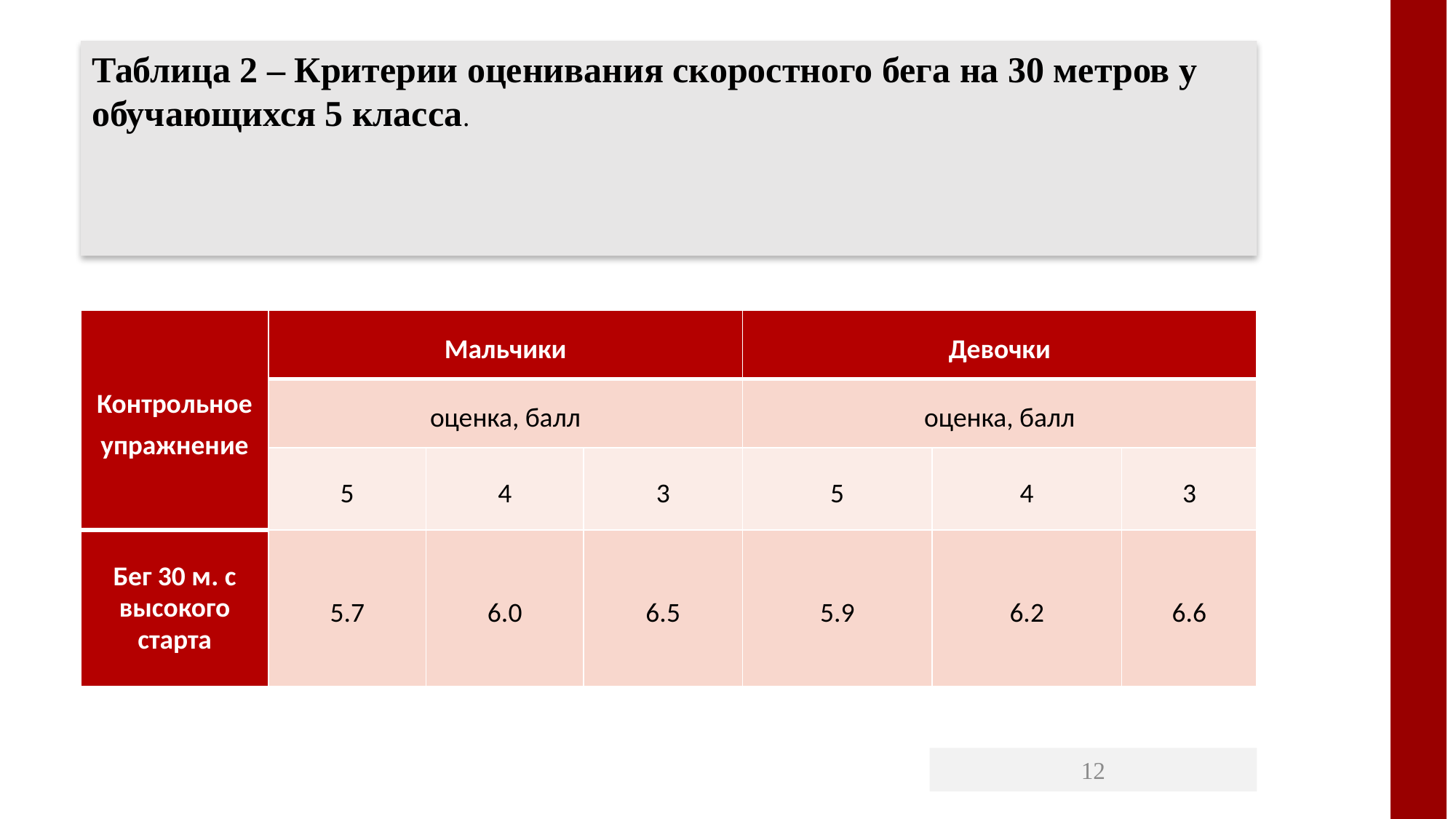

Таблица 2 – Критерии оценивания скоростного бега на 30 метров у обучающихся 5 класса.

| Контрольное упражнение | Мальчики |  |  | Девочки |  |  |
| --- | --- | --- | --- | --- | --- | --- |
|  | оценка, балл |  |  | оценка, балл |  |  |
|  | 5 | 4 | 3 | 5 | 4 | 3 |
| Бег 30 м. с высокого старта | 5.7 | 6.0 | 6.5 | 5.9 | 6.2 | 6.6 |

12